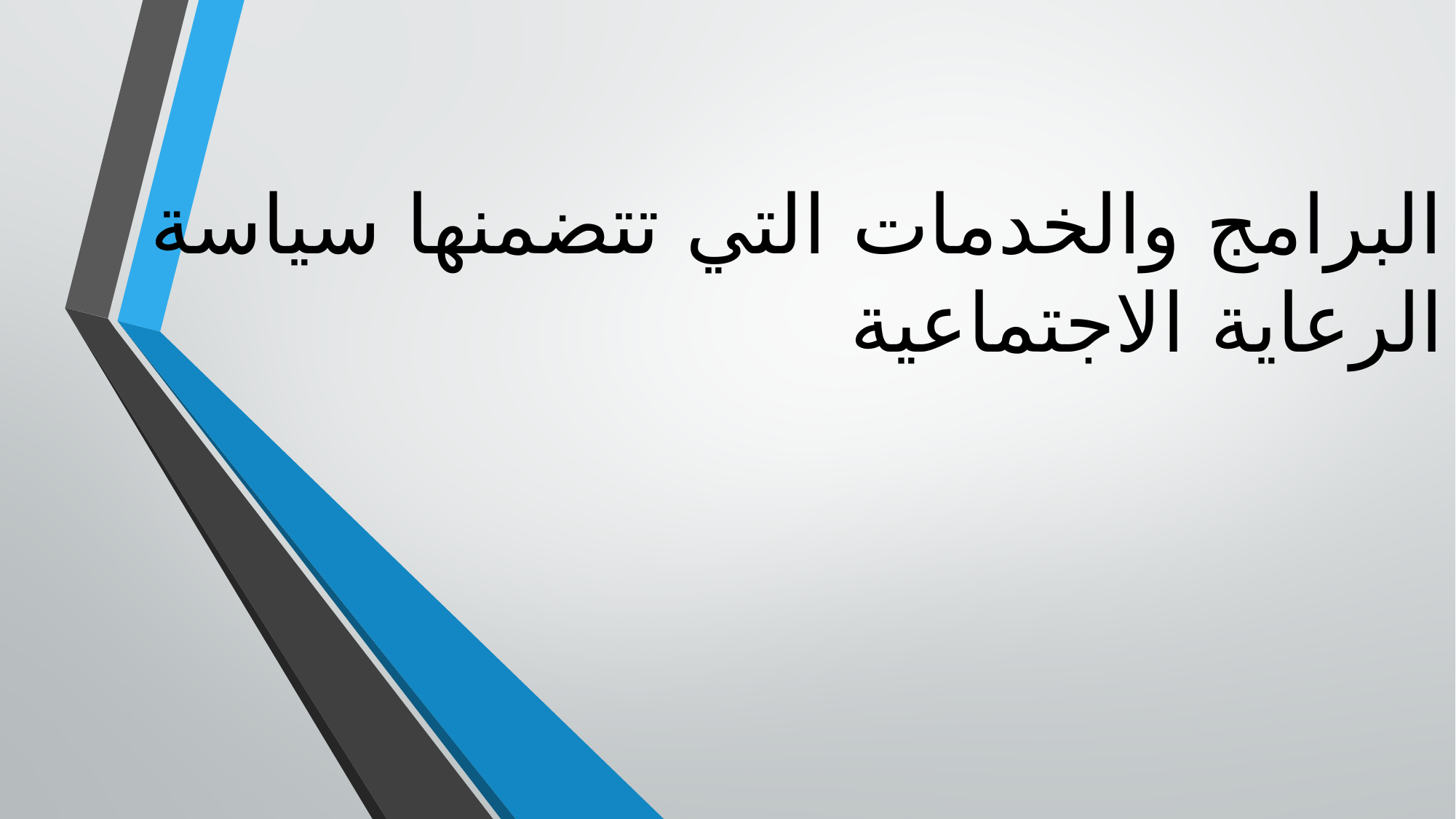

# البرامج والخدمات التي تتضمنها سياسة الرعاية الاجتماعية